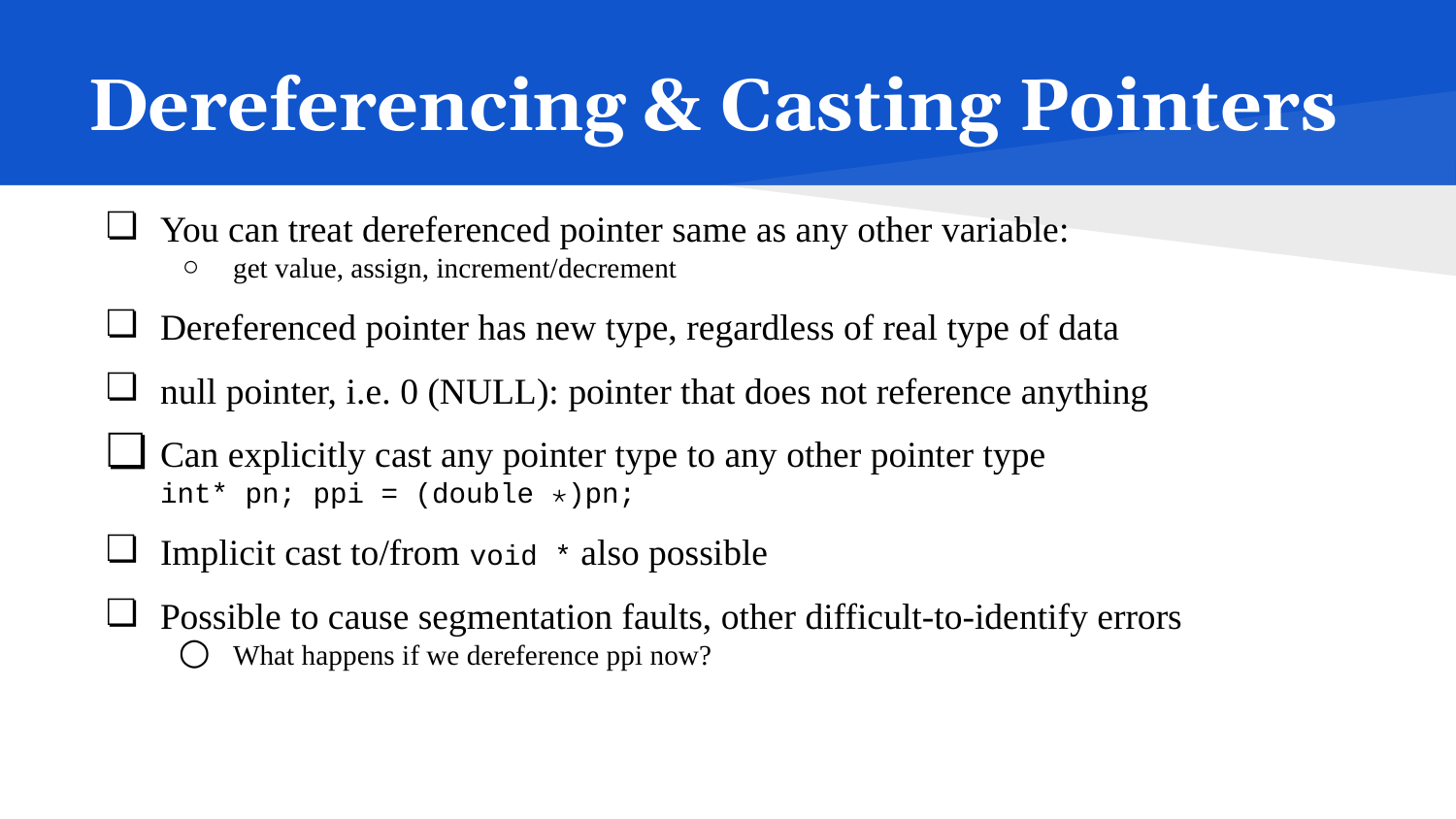

# Dereferencing & Casting Pointers
You can treat dereferenced pointer same as any other variable:
get value, assign, increment/decrement
Dereferenced pointer has new type, regardless of real type of data
null pointer, i.e. 0 (NULL): pointer that does not reference anything
Can explicitly cast any pointer type to any other pointer type
int* pn; ppi = (double ∗)pn;
Implicit cast to/from void * also possible
Possible to cause segmentation faults, other difficult-to-identify errors
What happens if we dereference ppi now?